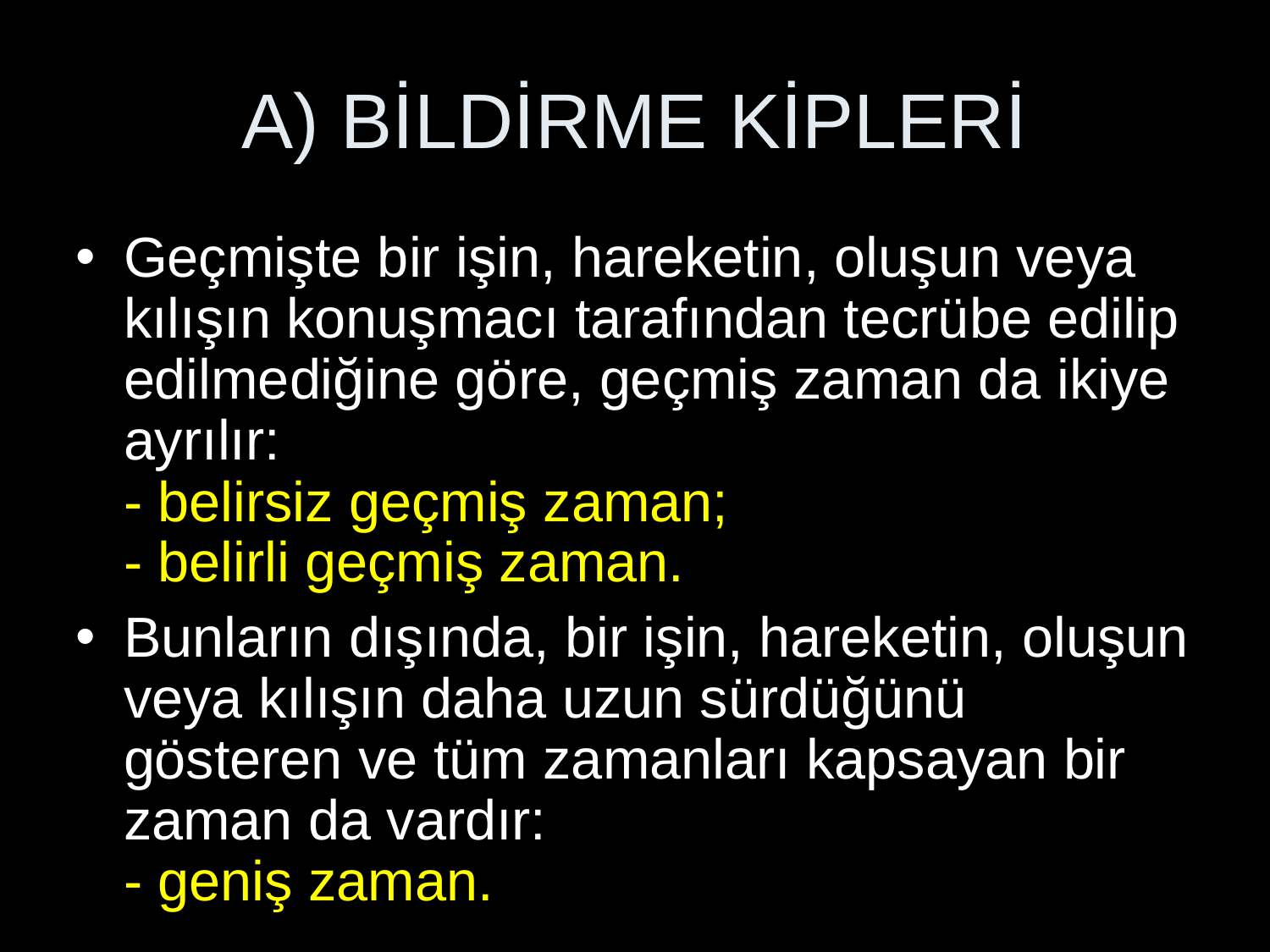

# A) BİLDİRME KİPLERİ
Geçmişte bir işin, hareketin, oluşun veya kılışın konuşmacı tarafından tecrübe edilip edilmediğine göre, geçmiş zaman da ikiye ayrılır:
- belirsiz geçmiş zaman;
- belirli geçmiş zaman.
Bunların dışında, bir işin, hareketin, oluşun veya kılışın daha uzun sürdüğünü gösteren ve tüm zamanları kapsayan bir zaman da vardır:
- geniş zaman.